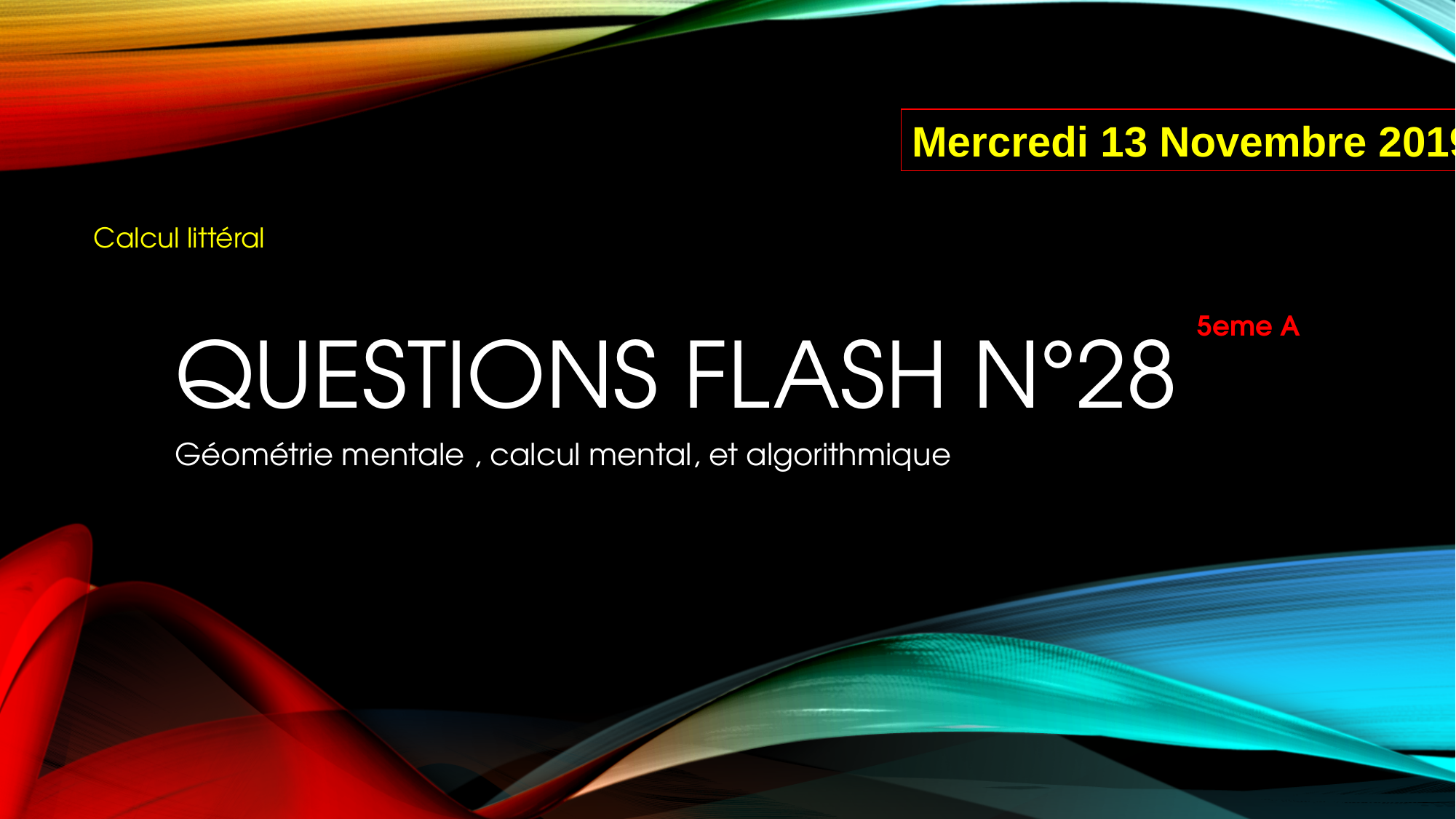

Mercredi 13 Novembre 2019
Calcul littéral
# Questions FLASH n°28
5eme A
Géométrie mentale , calcul mental, et algorithmique